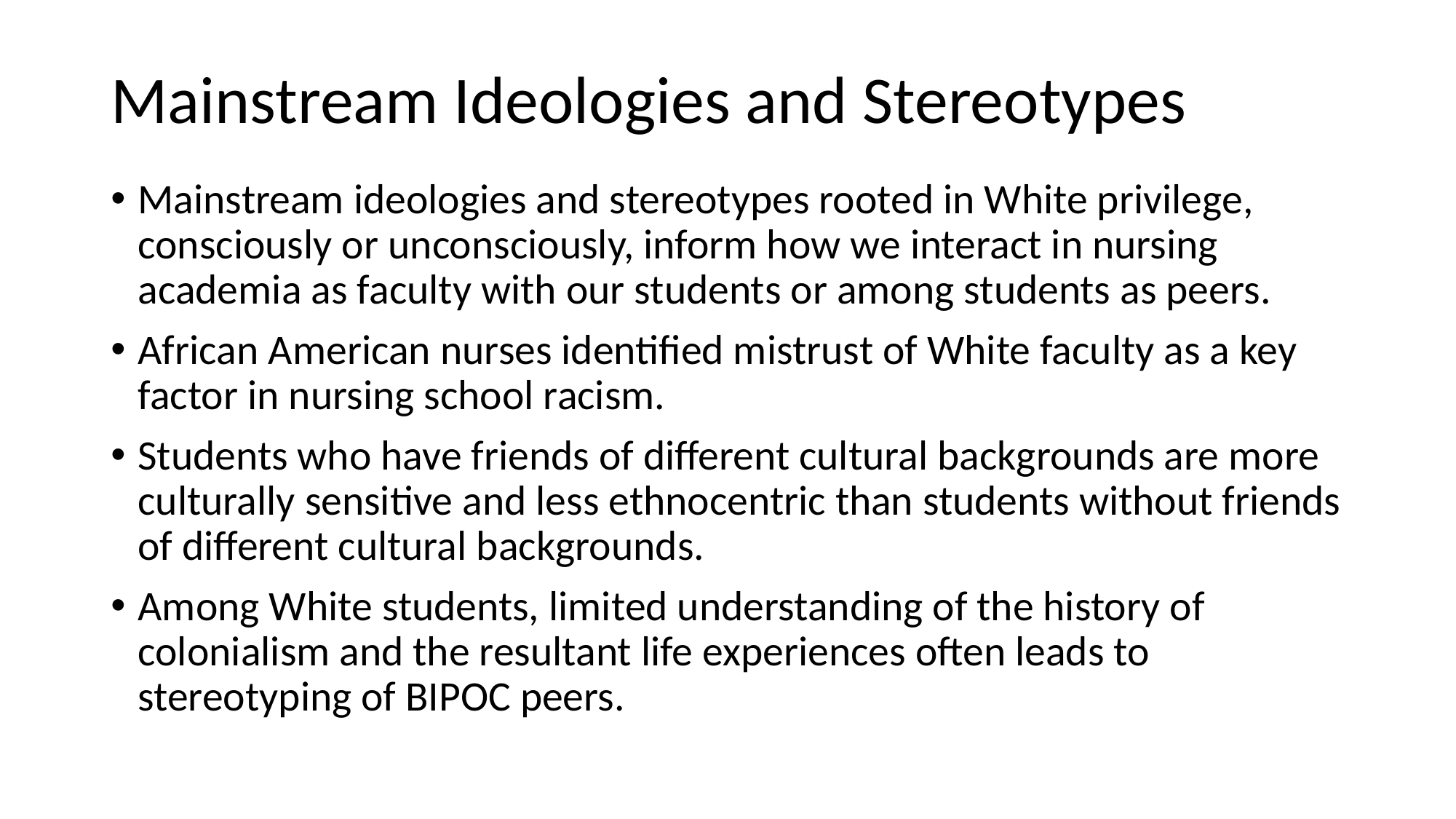

# Mainstream Ideologies and Stereotypes
Mainstream ideologies and stereotypes rooted in White privilege, consciously or unconsciously, inform how we interact in nursing academia as faculty with our students or among students as peers.
African American nurses identified mistrust of White faculty as a key factor in nursing school racism.
Students who have friends of different cultural backgrounds are more culturally sensitive and less ethnocentric than students without friends of different cultural backgrounds.
Among White students, limited understanding of the history of colonialism and the resultant life experiences often leads to stereotyping of BIPOC peers.